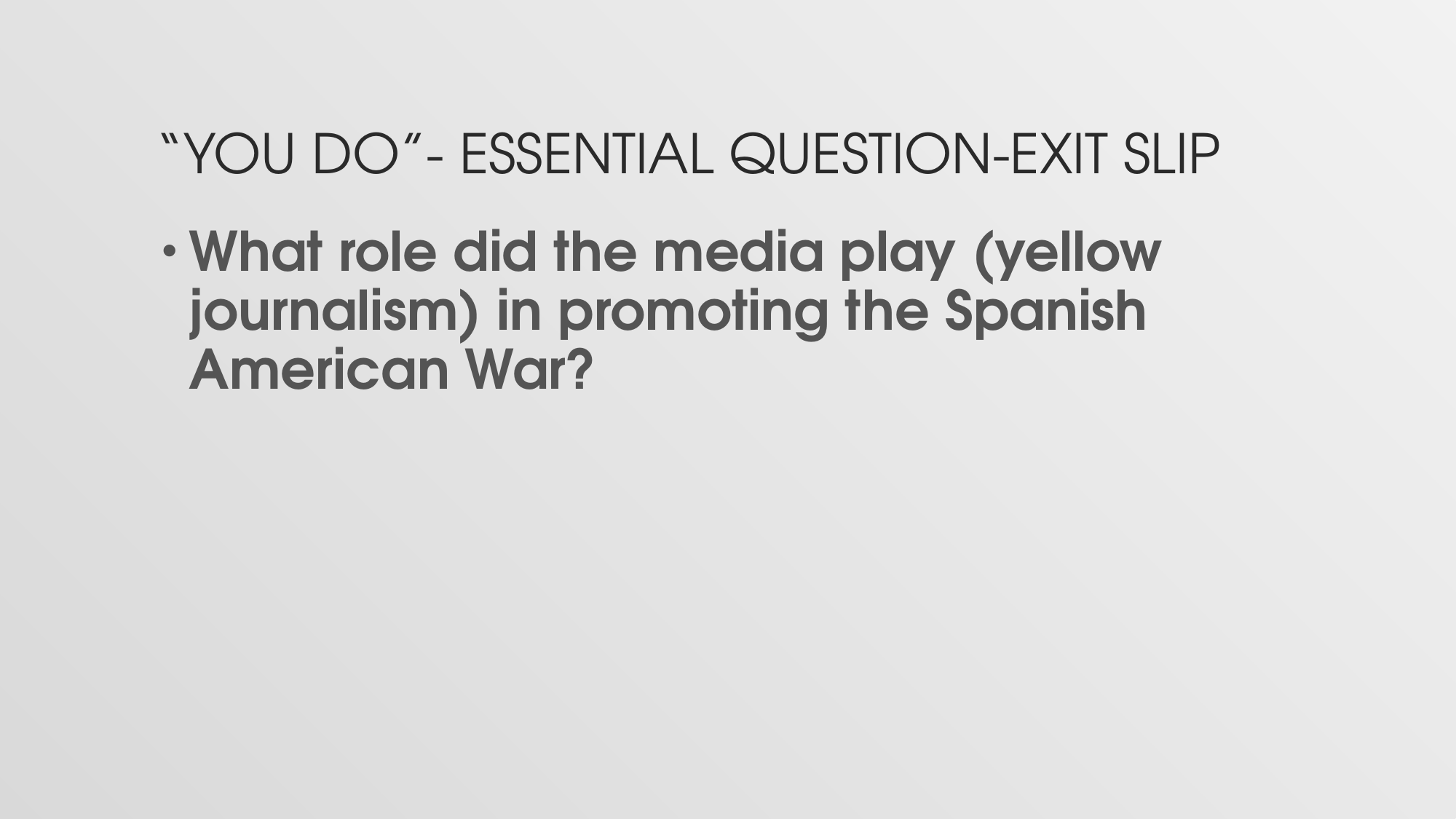

# “You Do”- ESSENTIAL QUESTION-EXIT SLIP
What role did the media play (yellow journalism) in promoting the Spanish American War?